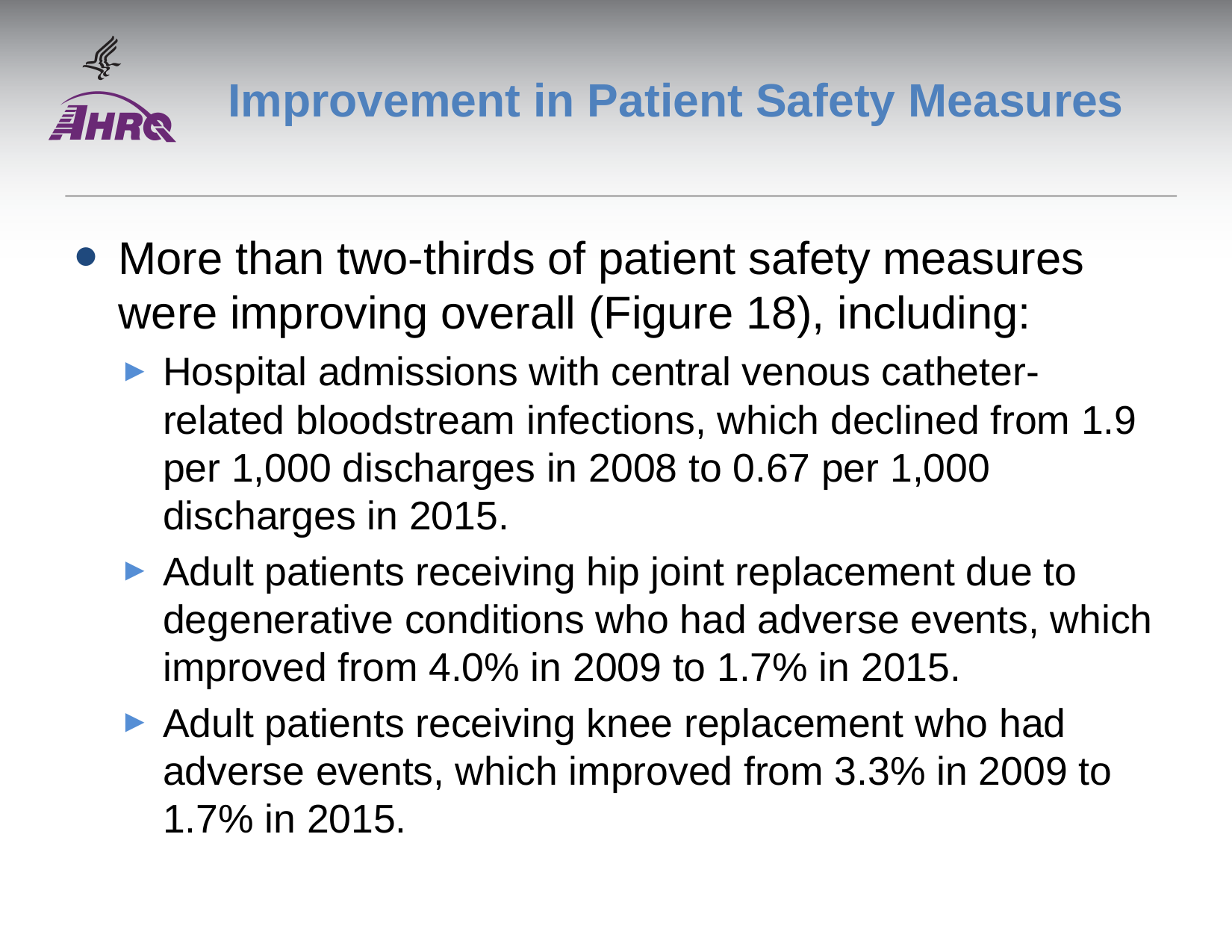

# Improvement in Patient Safety Measures
More than two-thirds of patient safety measures were improving overall (Figure 18), including:
Hospital admissions with central venous catheter-related bloodstream infections, which declined from 1.9 per 1,000 discharges in 2008 to 0.67 per 1,000 discharges in 2015.
Adult patients receiving hip joint replacement due to degenerative conditions who had adverse events, which improved from 4.0% in 2009 to 1.7% in 2015.
Adult patients receiving knee replacement who had adverse events, which improved from 3.3% in 2009 to 1.7% in 2015.